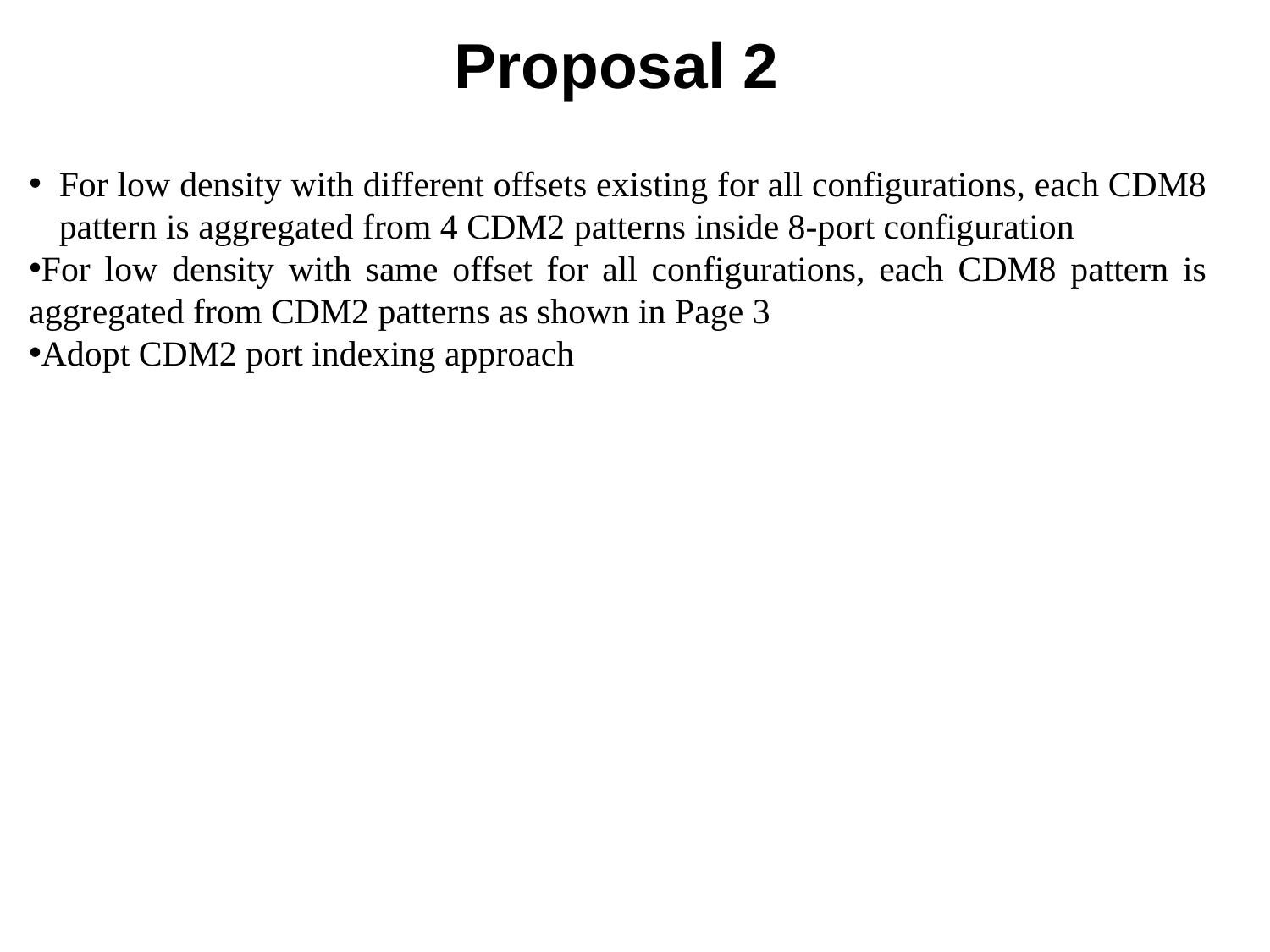

# Proposal 2
For low density with different offsets existing for all configurations, each CDM8 pattern is aggregated from 4 CDM2 patterns inside 8-port configuration
For low density with same offset for all configurations, each CDM8 pattern is aggregated from CDM2 patterns as shown in Page 3
Adopt CDM2 port indexing approach